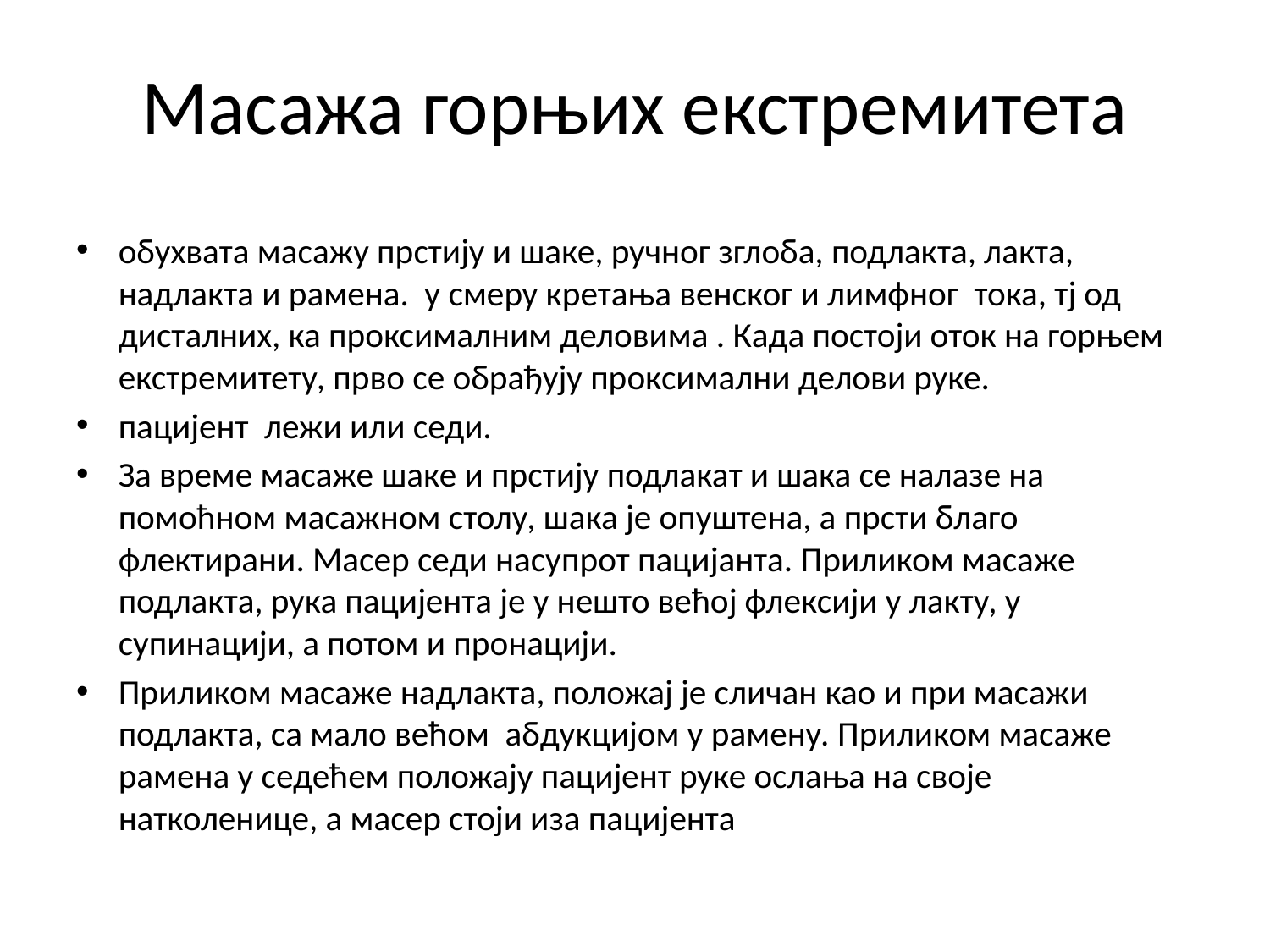

# Масажа горњих екстремитета
обухвата масажу прстију и шаке, ручног зглоба, подлакта, лакта, надлакта и рамена.  у смеру кретања венског и лимфног  тока, тј од дисталних, ка проксималним деловима . Када постоји оток на горњем екстремитету, прво се обрађују проксимални делови руке.
пацијент  лежи или седи.
За време масаже шаке и прстију подлакат и шака се налазе на помоћном масажном столу, шака је опуштена, а прсти благо флектирани. Масер седи насупрот пацијанта. Приликом масаже подлакта, рука пацијента је у нешто већој флексији у лакту, у супинацији, а потом и пронацији.
Приликом масаже надлакта, положај је сличан као и при масажи подлакта, са мало већом  абдукцијом у рамену. Приликом масаже рамена у седећем положају пацијент руке ослања на своје натколенице, а масер стоји иза пацијента